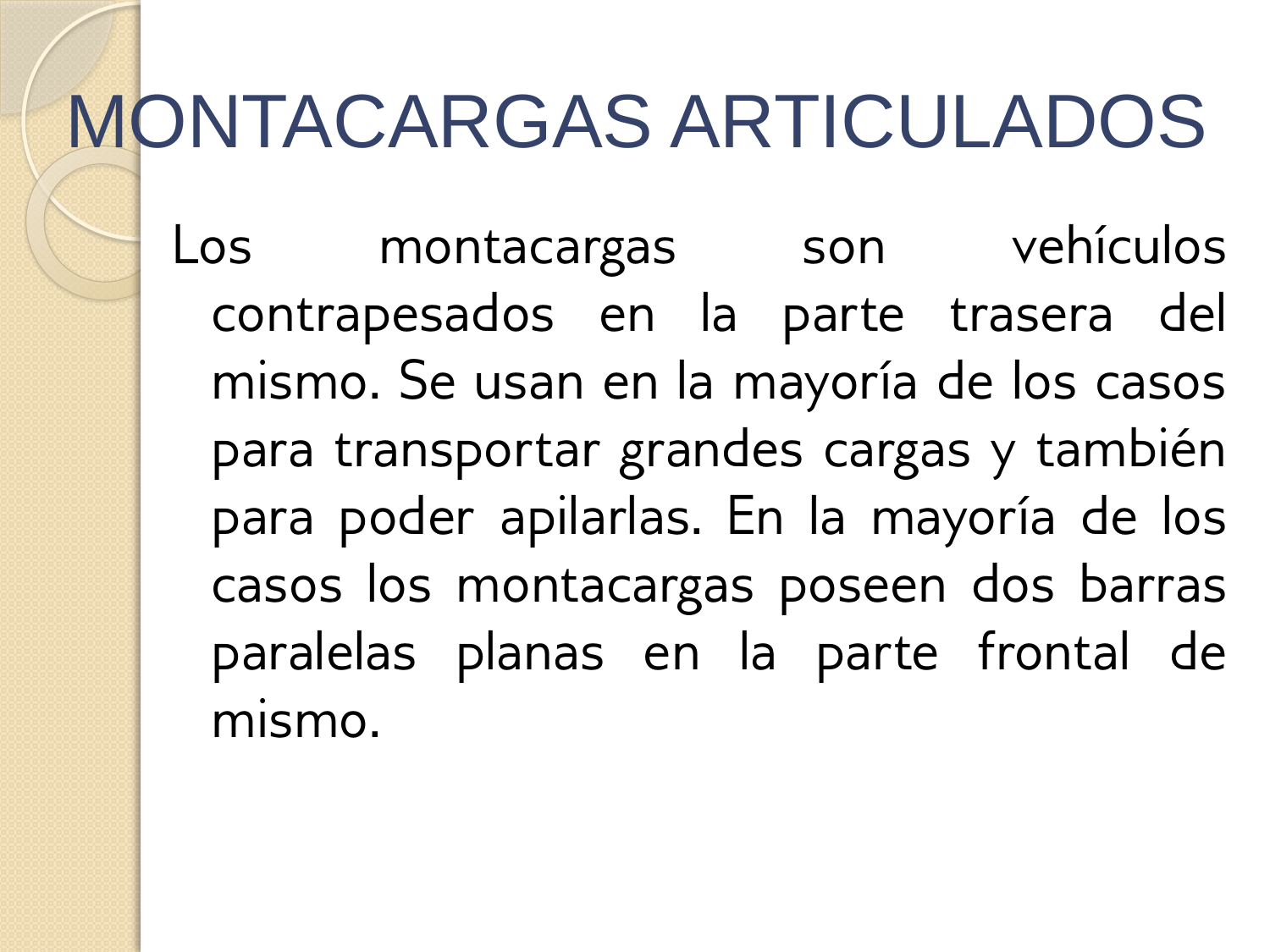

# MONTACARGAS ARTICULADOS
Los montacargas son vehículos contrapesados en la parte trasera del mismo. Se usan en la mayoría de los casos para transportar grandes cargas y también para poder apilarlas. En la mayoría de los casos los montacargas poseen dos barras paralelas planas en la parte frontal de mismo.